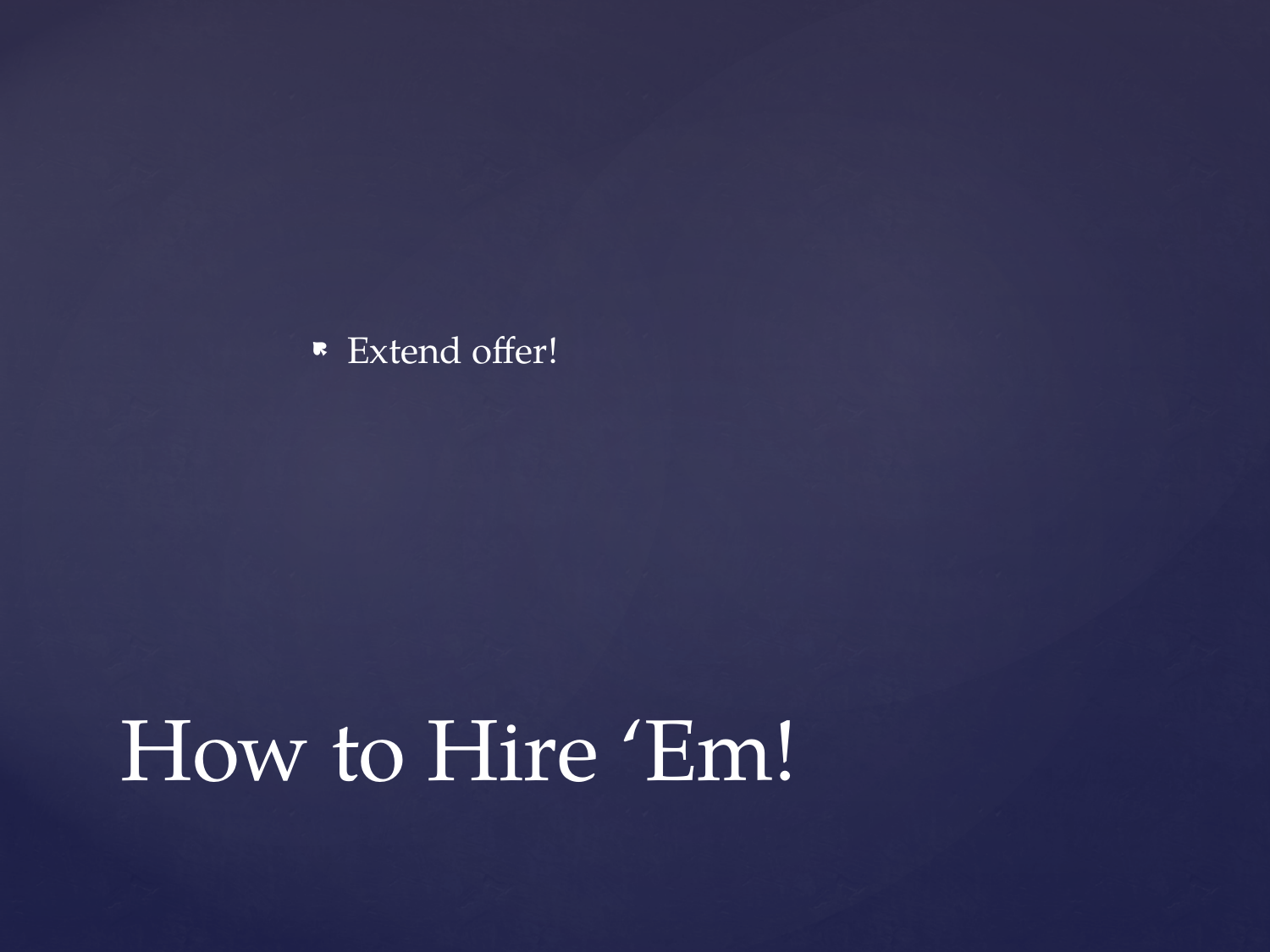

Extend offer!
# How to Hire ‘Em!